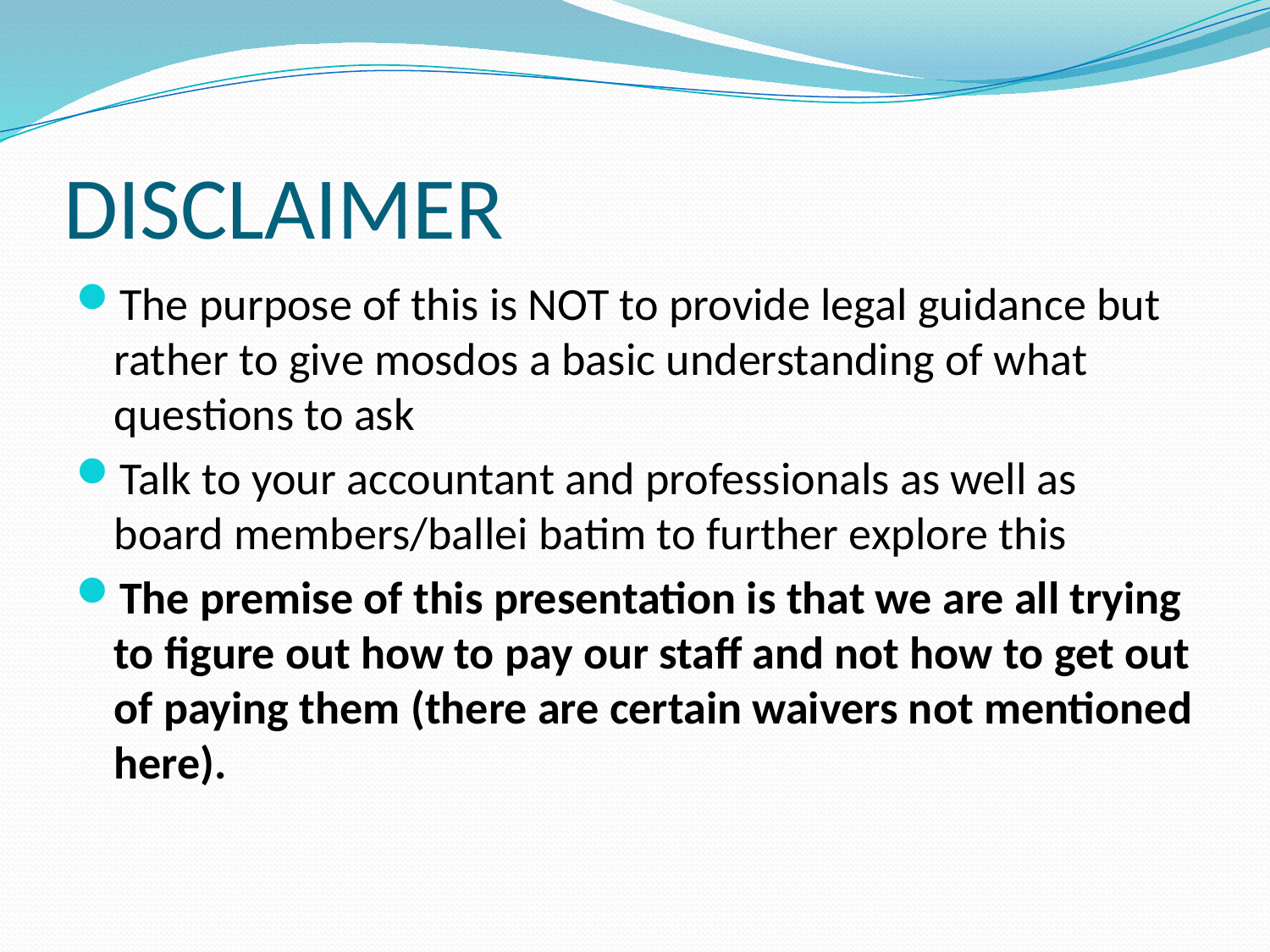

# DISCLAIMER
The purpose of this is NOT to provide legal guidance but rather to give mosdos a basic understanding of what questions to ask
Talk to your accountant and professionals as well as board members/ballei batim to further explore this
The premise of this presentation is that we are all trying to figure out how to pay our staff and not how to get out of paying them (there are certain waivers not mentioned here).